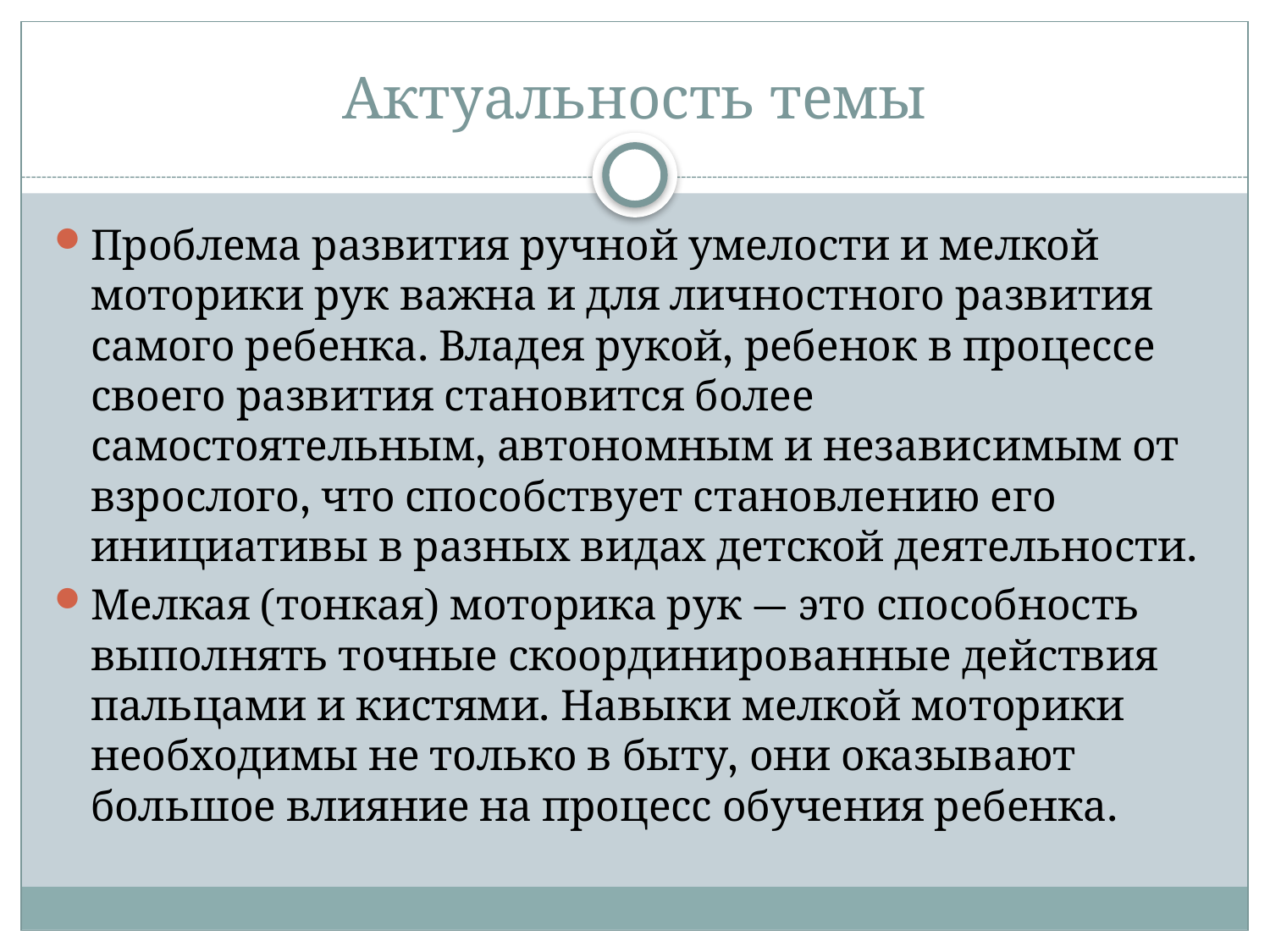

# Актуальность темы
Проблема развития ручной умелости и мелкой моторики рук важна и для личностного развития самого ребенка. Владея рукой, ребенок в процессе своего развития становится более самостоятельным, автономным и независимым от взрослого, что способствует становлению его инициативы в разных видах детской деятельности.
Мелкая (тонкая) моторика рук — это способность выполнять точные скоординированные действия пальцами и кистями. Навыки мелкой моторики необходимы не только в быту, они оказывают большое влияние на процесс обучения ребенка.